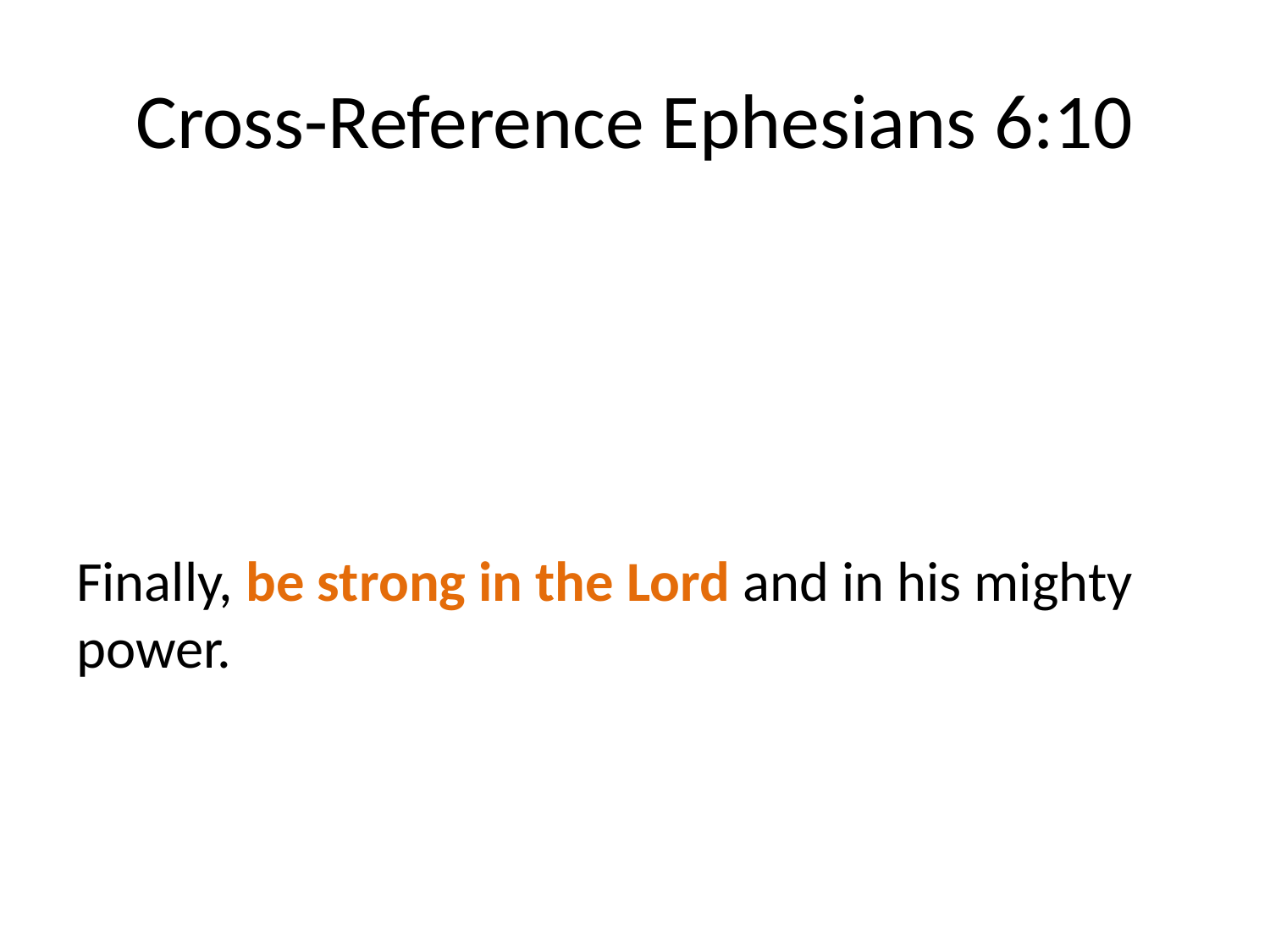

# Cross-Reference Ephesians 6:10

Finally, be strong in the Lord and in his mighty power.